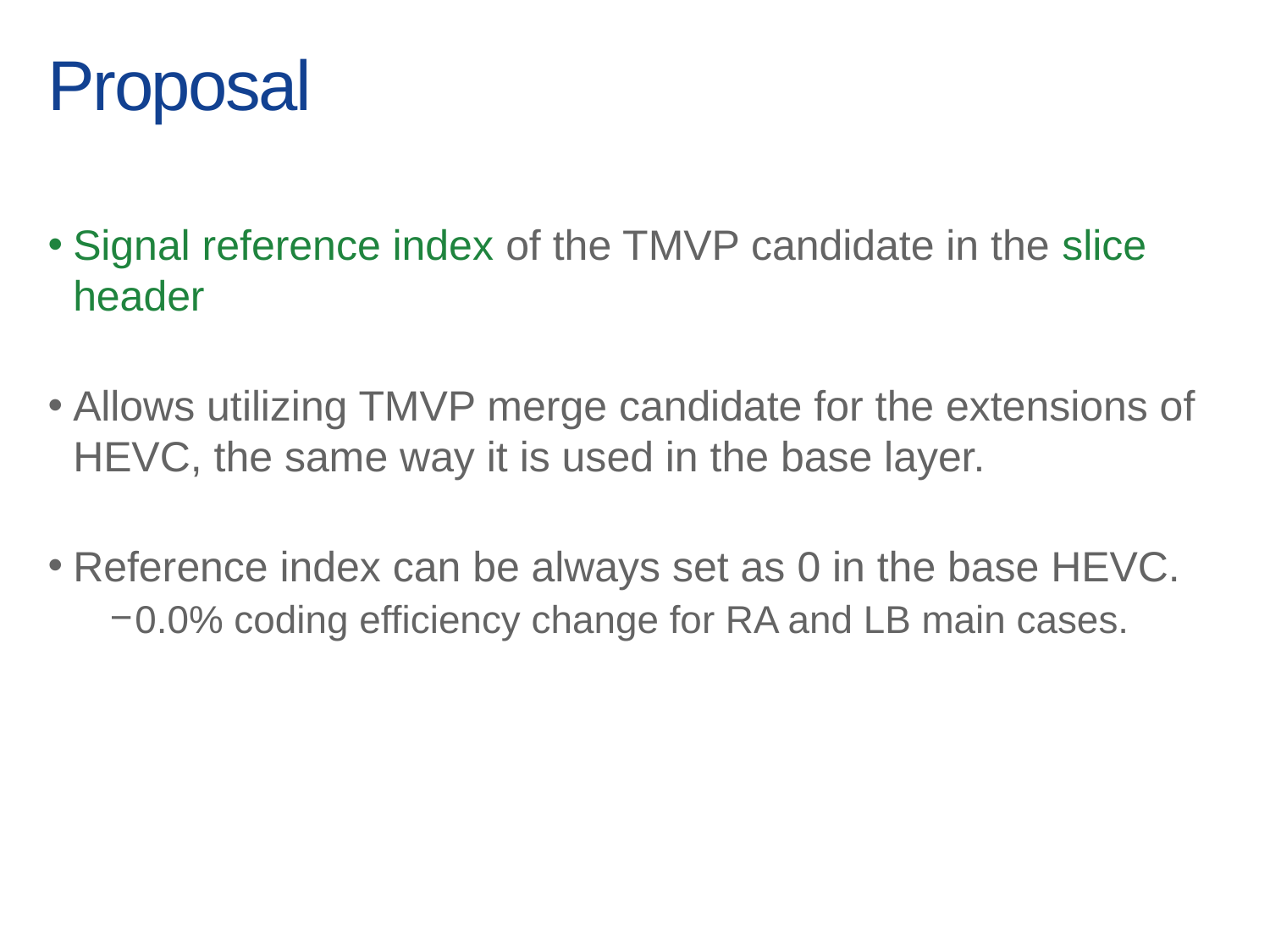

# Proposal
Signal reference index of the TMVP candidate in the slice header

Allows utilizing TMVP merge candidate for the extensions of HEVC, the same way it is used in the base layer.

Reference index can be always set as 0 in the base HEVC.
0.0% coding efficiency change for RA and LB main cases.